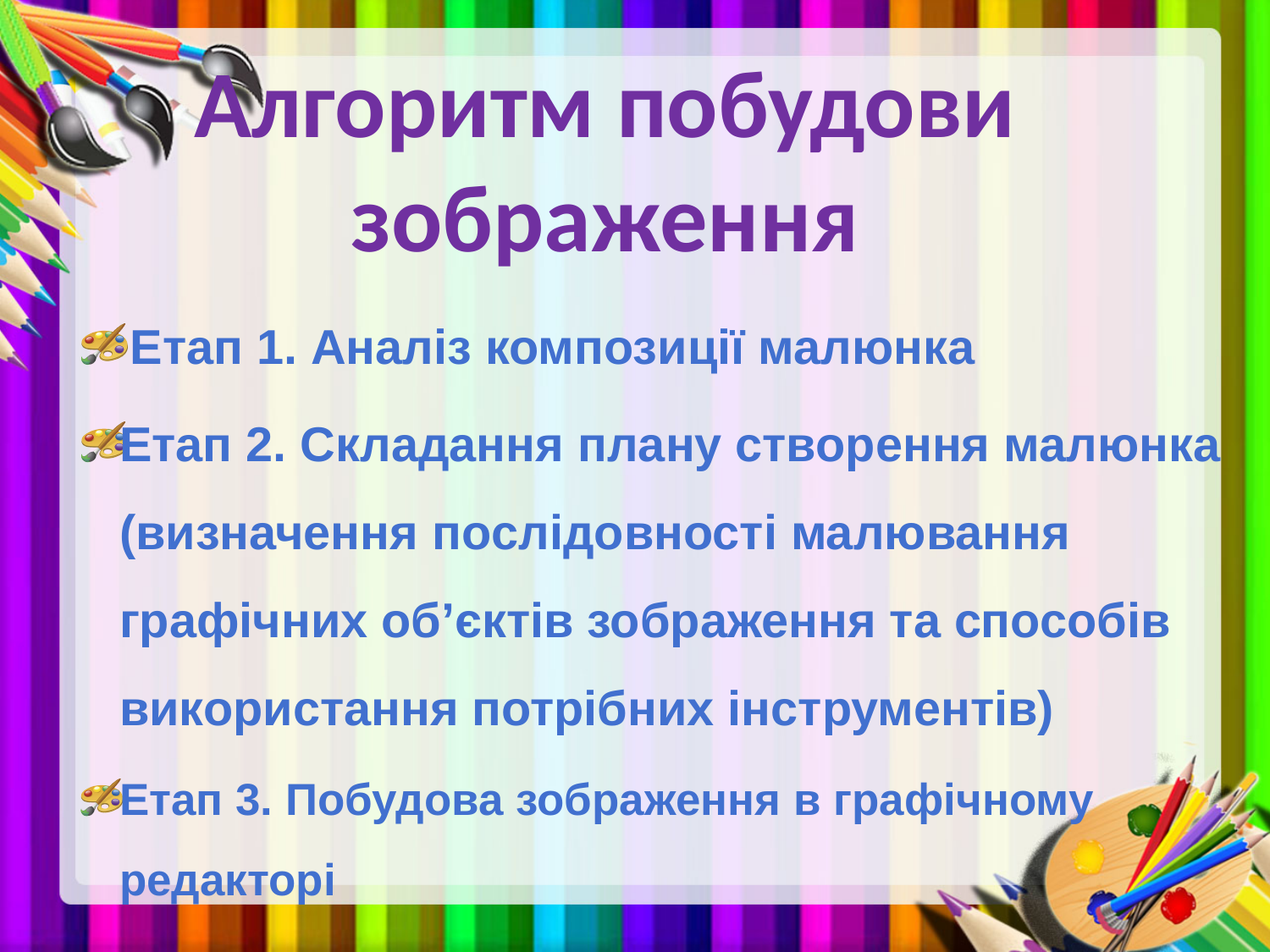

Алгоритм побудови зображення
 Етап 1. Аналіз композиції малюнка
Етап 2. Складання плану створення малюнка (визначення по­слідовності малювання графічних об’єктів зображення та способів використання потрібних інструментів)
Етап 3. Побудова зображення в графічному редакторі